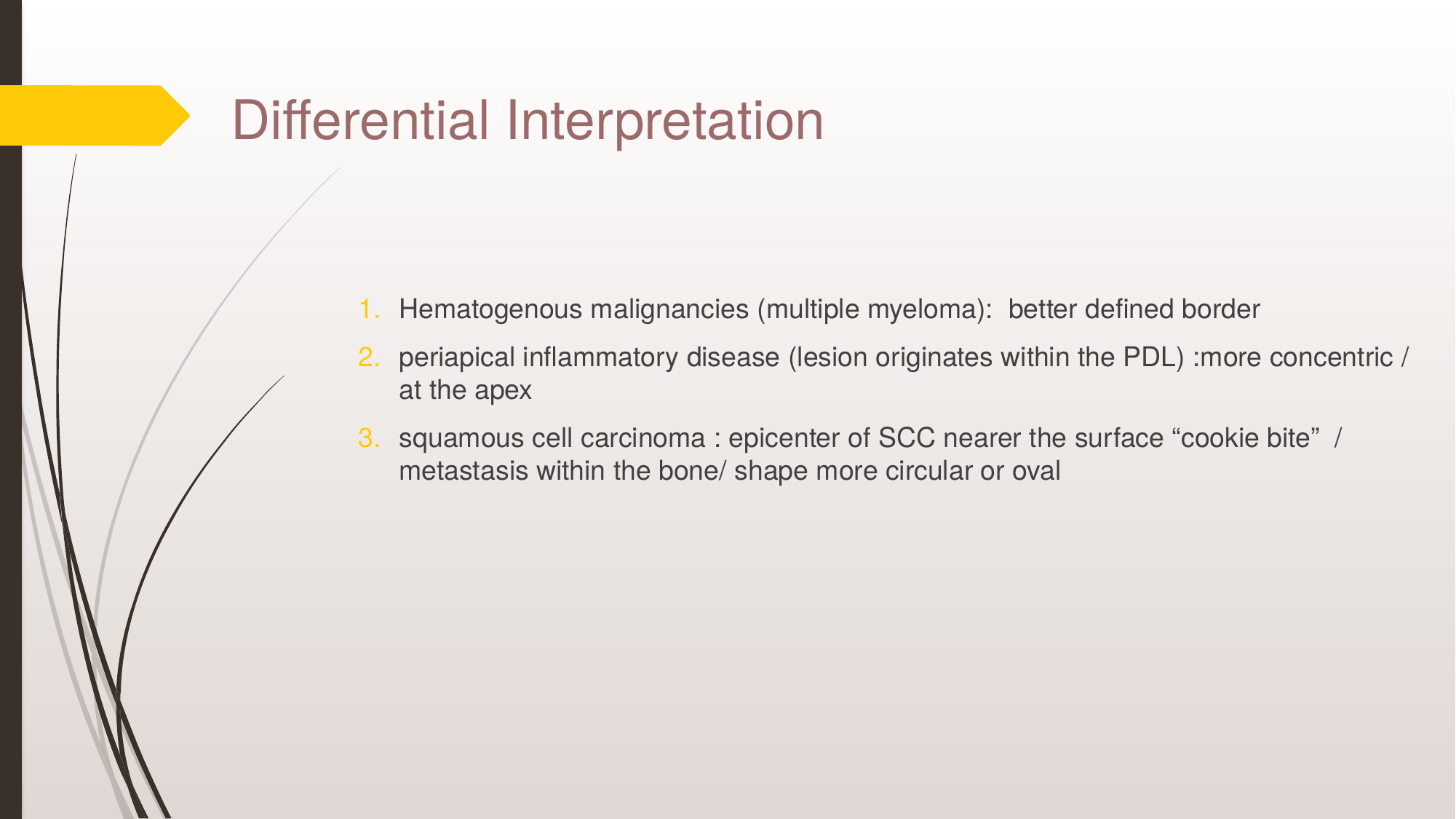

# Differential Interpretation
Hematogenous malignancies (multiple myeloma):  better defined border
periapical inflammatory disease (lesion originates within the PDL) :more concentric / at the apex
squamous cell carcinoma : epicenter of SCC nearer the surface “cookie bite”  / metastasis within the bone/ shape more circular or oval